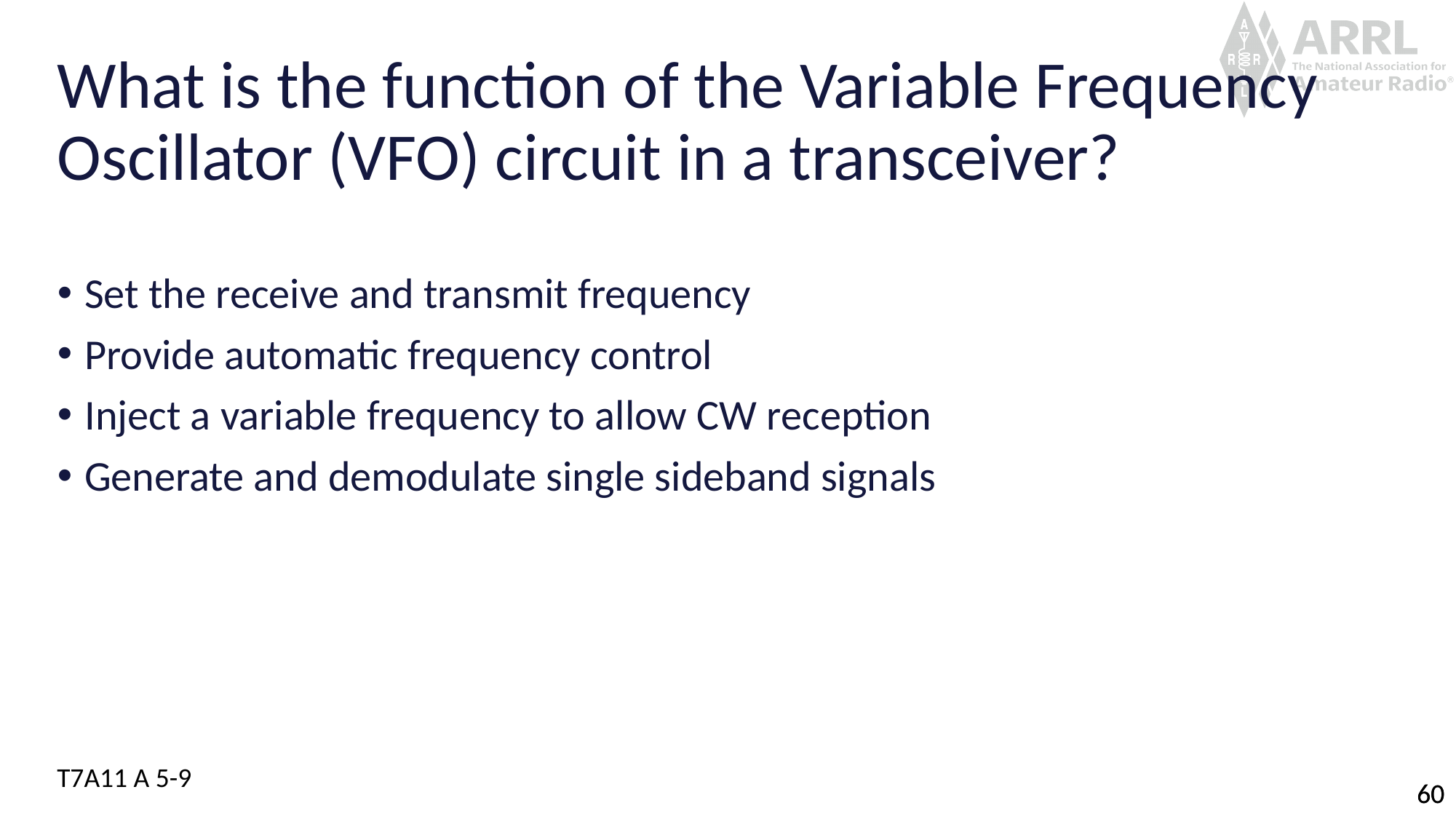

# What is the function of the Variable Frequency Oscillator (VFO) circuit in a transceiver?
Set the receive and transmit frequency
Provide automatic frequency control
Inject a variable frequency to allow CW reception
Generate and demodulate single sideband signals
T7A11 A 5-9